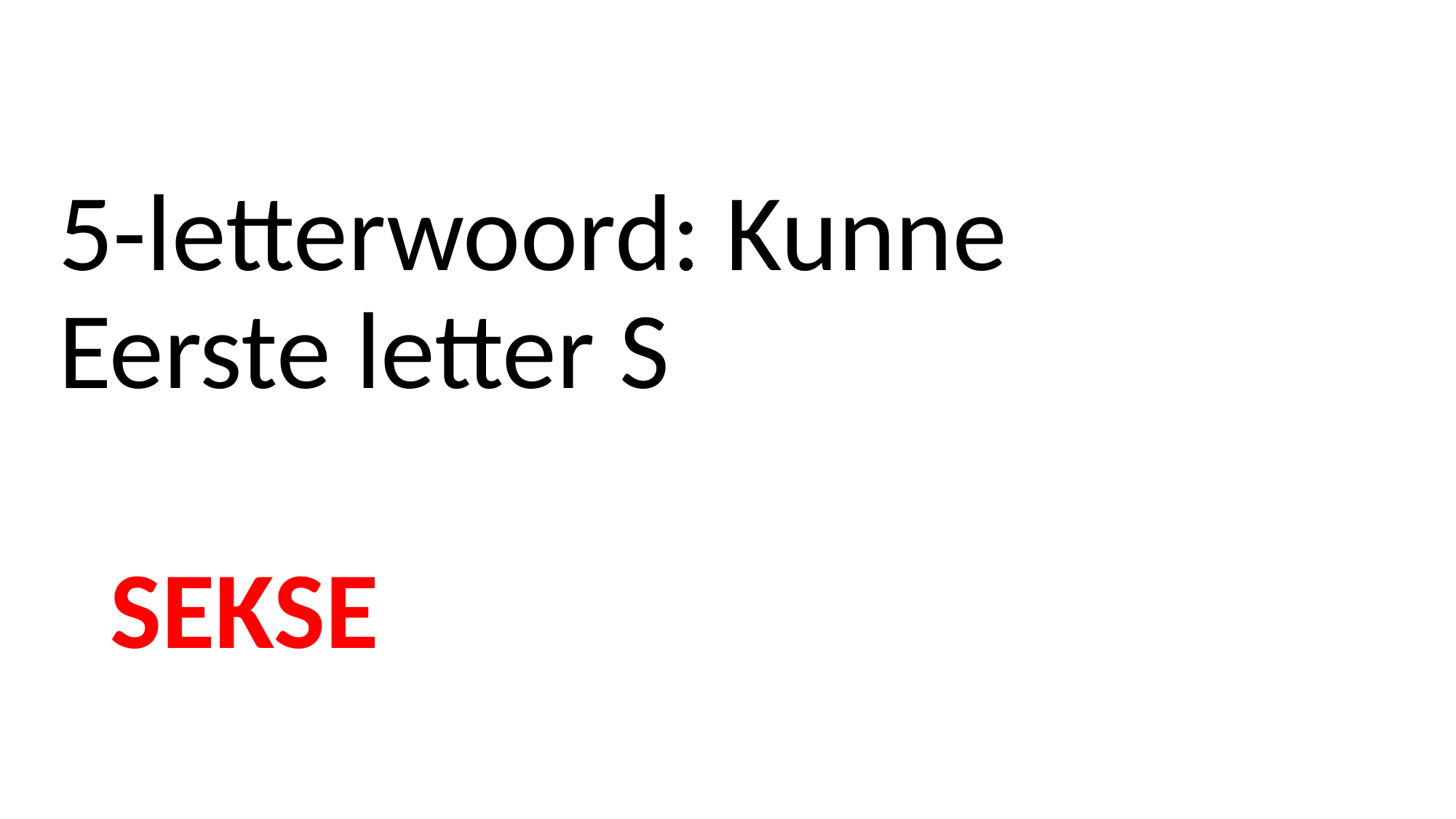

# 5-letterwoord: Kunne Eerste letter S
SEKSE